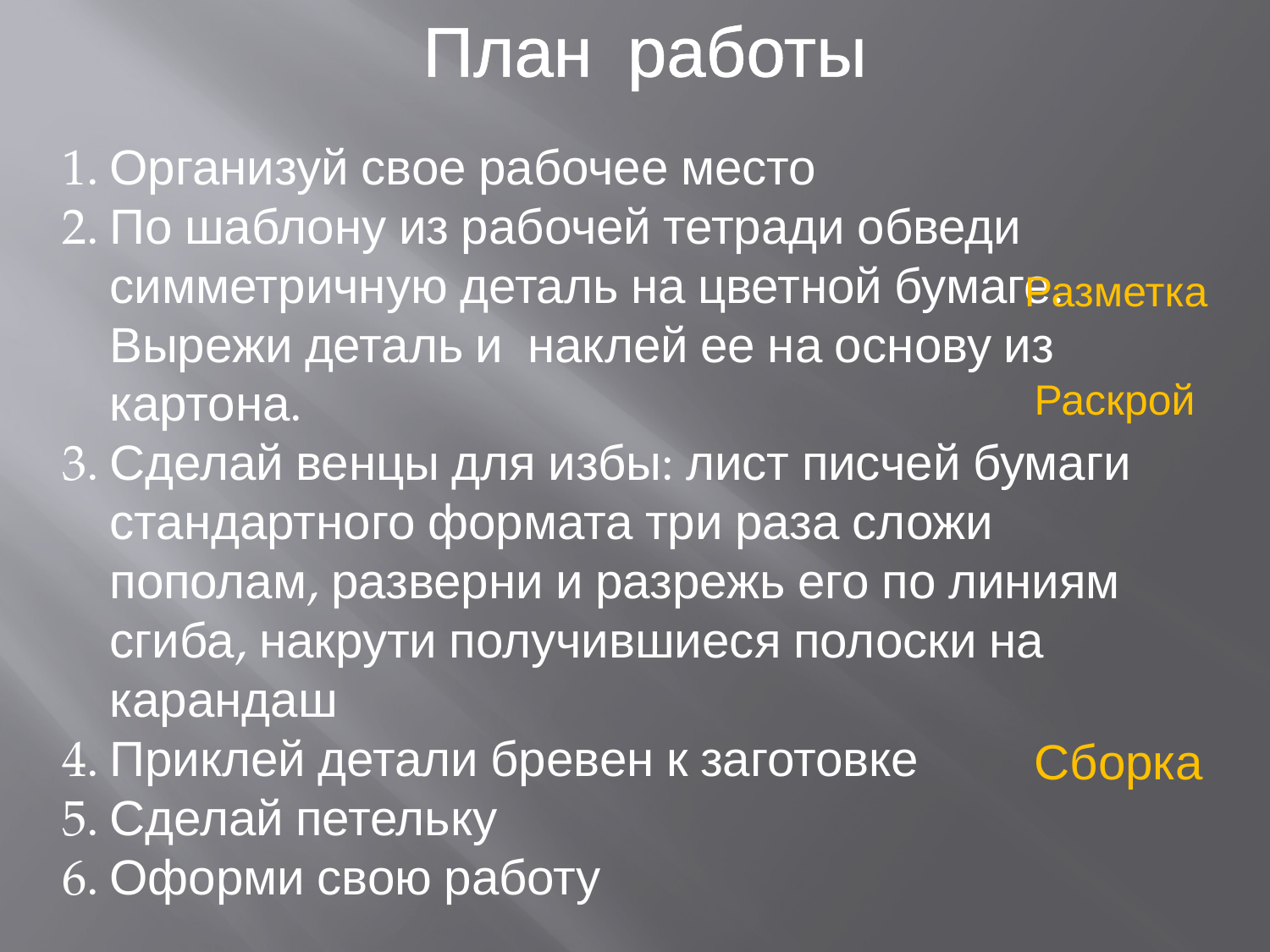

План  работы
Организуй свое рабочее место
По шаблону из рабочей тетради обведи симметричную деталь на цветной бумаге. Вырежи деталь и  наклей ее на основу из картона.
Сделай венцы для избы: лист писчей бумаги стандартного формата три раза сложи пополам, разверни и разрежь его по линиям сгиба, накрути получившиеся полоски на карандаш
Приклей детали бревен к заготовке
Сделай петельку
Оформи свою работу
Разметка
Раскрой
Сборка